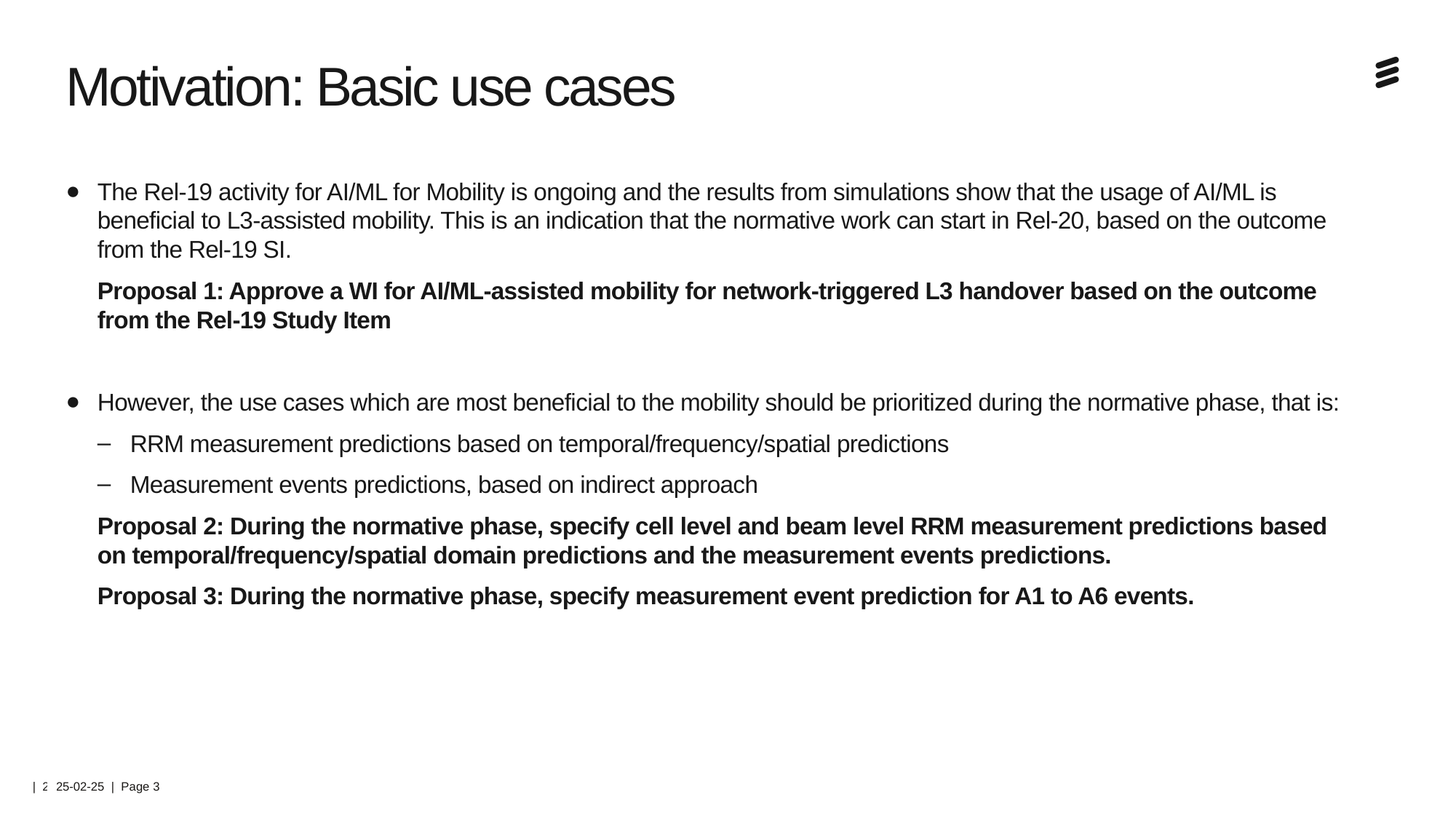

# Motivation: Basic use cases
The Rel-19 activity for AI/ML for Mobility is ongoing and the results from simulations show that the usage of AI/ML is beneficial to L3-assisted mobility. This is an indication that the normative work can start in Rel-20, based on the outcome from the Rel-19 SI.
Proposal 1: Approve a WI for AI/ML-assisted mobility for network-triggered L3 handover based on the outcome from the Rel-19 Study Item

However, the use cases which are most beneficial to the mobility should be prioritized during the normative phase, that is:
RRM measurement predictions based on temporal/frequency/spatial predictions
Measurement events predictions, based on indirect approach
Proposal 2: During the normative phase, specify cell level and beam level RRM measurement predictions based on temporal/frequency/spatial domain predictions and the measurement events predictions.
Proposal 3: During the normative phase, specify measurement event prediction for A1 to A6 events.